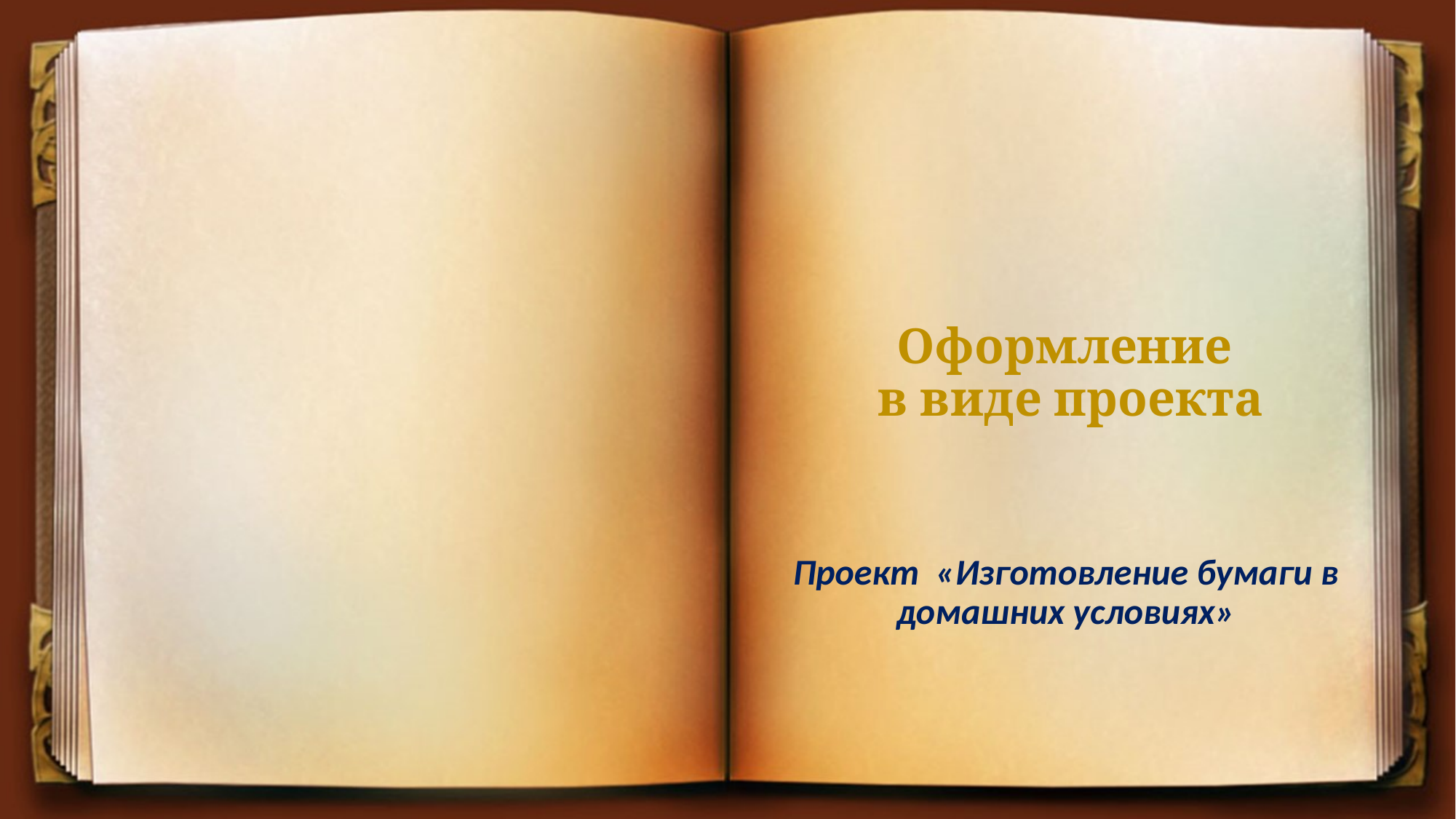

# Оформление в виде проекта
Проект  «Изготовление бумаги в домашних условиях»